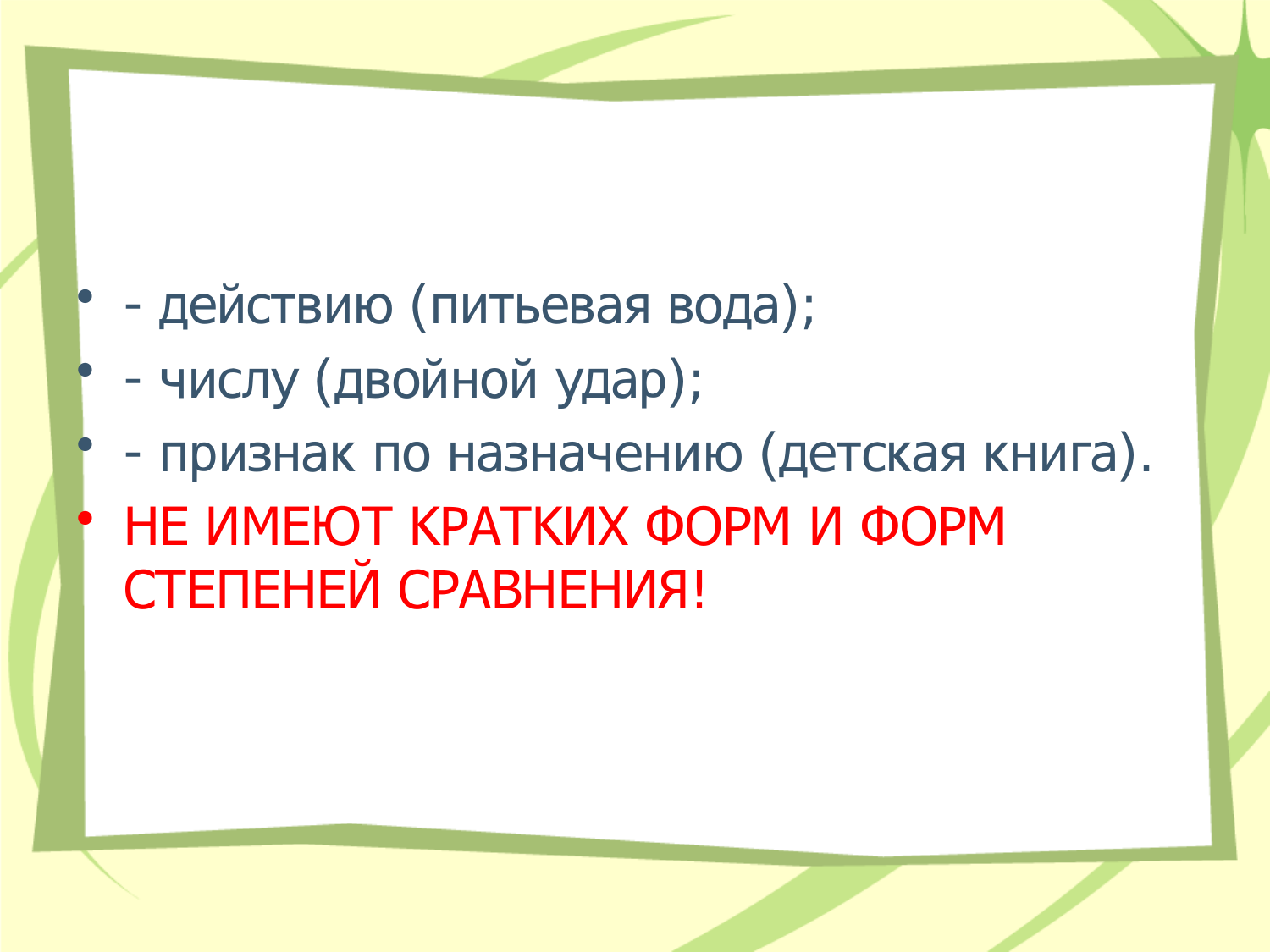

#
- действию (питьевая вода);
- числу (двойной удар);
- признак по назначению (детская книга).
НЕ ИМЕЮТ КРАТКИХ ФОРМ И ФОРМ СТЕПЕНЕЙ СРАВНЕНИЯ!